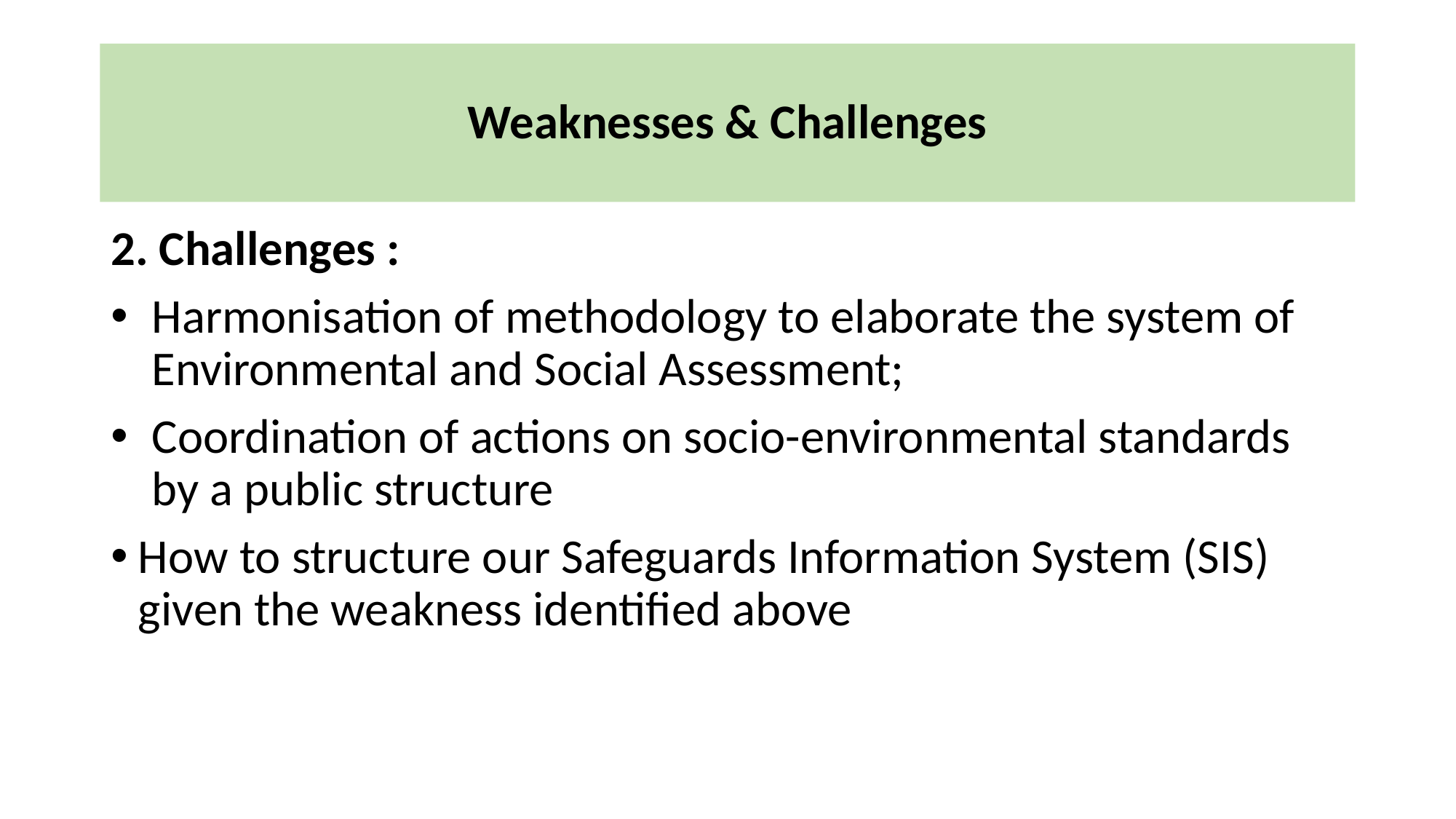

# Weaknesses & Challenges
2. Challenges :
Harmonisation of methodology to elaborate the system of Environmental and Social Assessment;
Coordination of actions on socio-environmental standards by a public structure
How to structure our Safeguards Information System (SIS) given the weakness identified above